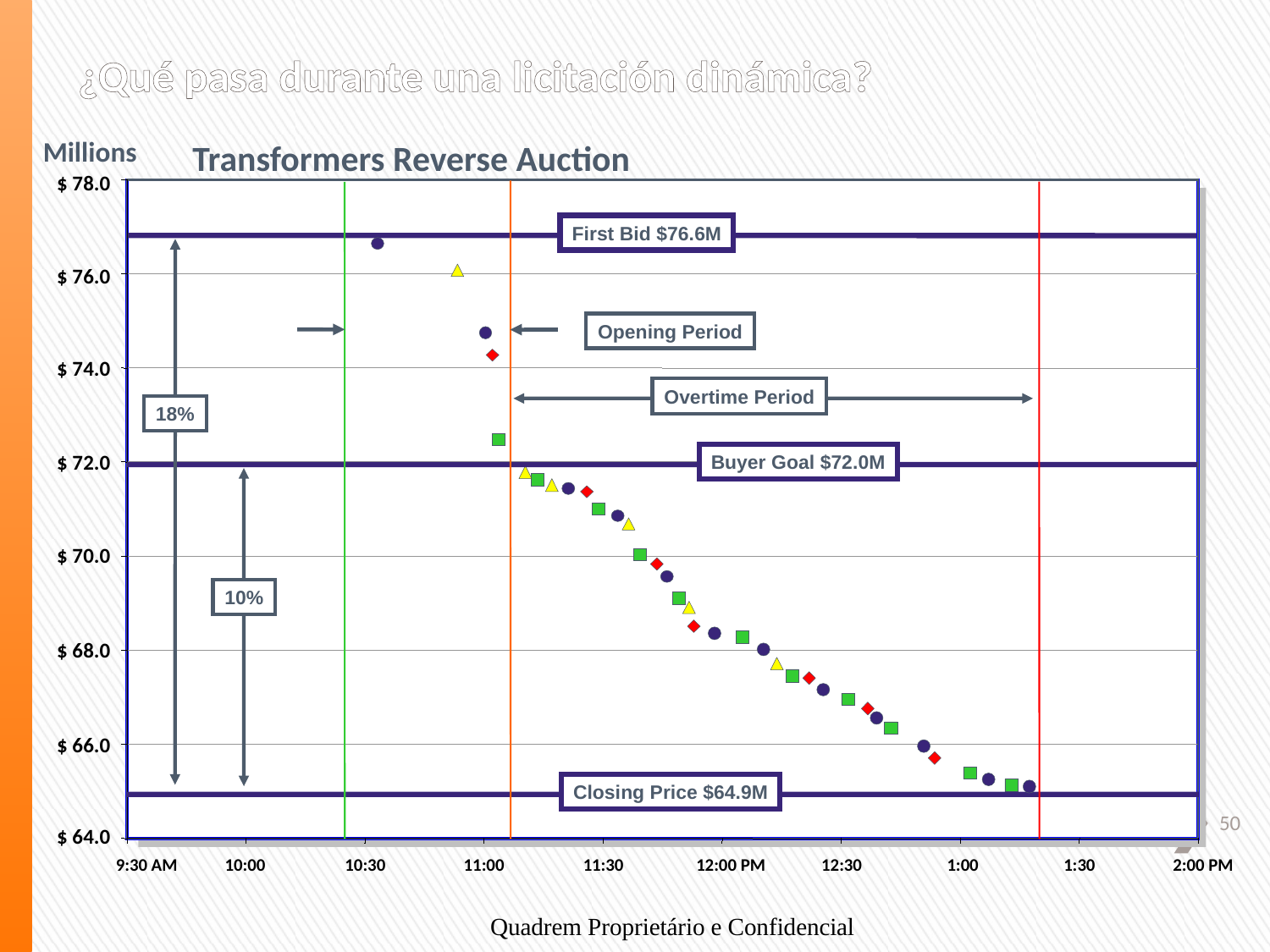

# ¿Qué pasa durante una licitación dinámica?
Millions
Transformers Reverse Auction
$ 78.0

First Bid $76.6M

18%
$ 76.0

Opening Period

$ 74.0

Overtime Period

Buyer Goal $72.0M

$ 72.0

10%

$ 70.0

$ 68.0

Quadrem Proprietário e Confidencial

$ 66.0

Closing Price $64.9M

$ 64.0

9:30 AM
10:00
10:30
11:00
11:30
   12:00 PM
12:30
1:00
1:30
2:00 PM
50